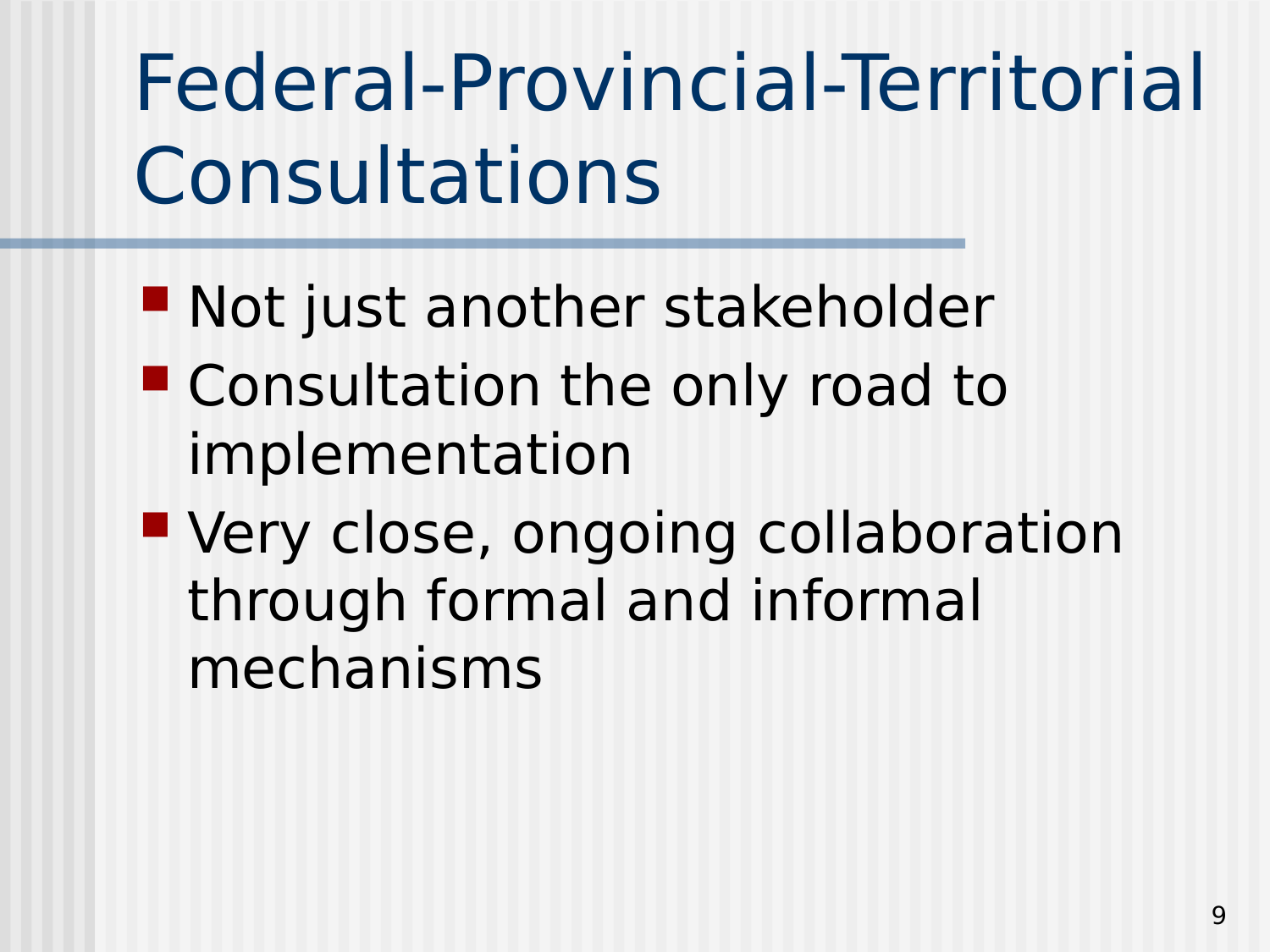

# Federal-Provincial-Territorial Consultations
Not just another stakeholder
Consultation the only road to implementation
Very close, ongoing collaboration through formal and informal mechanisms

9